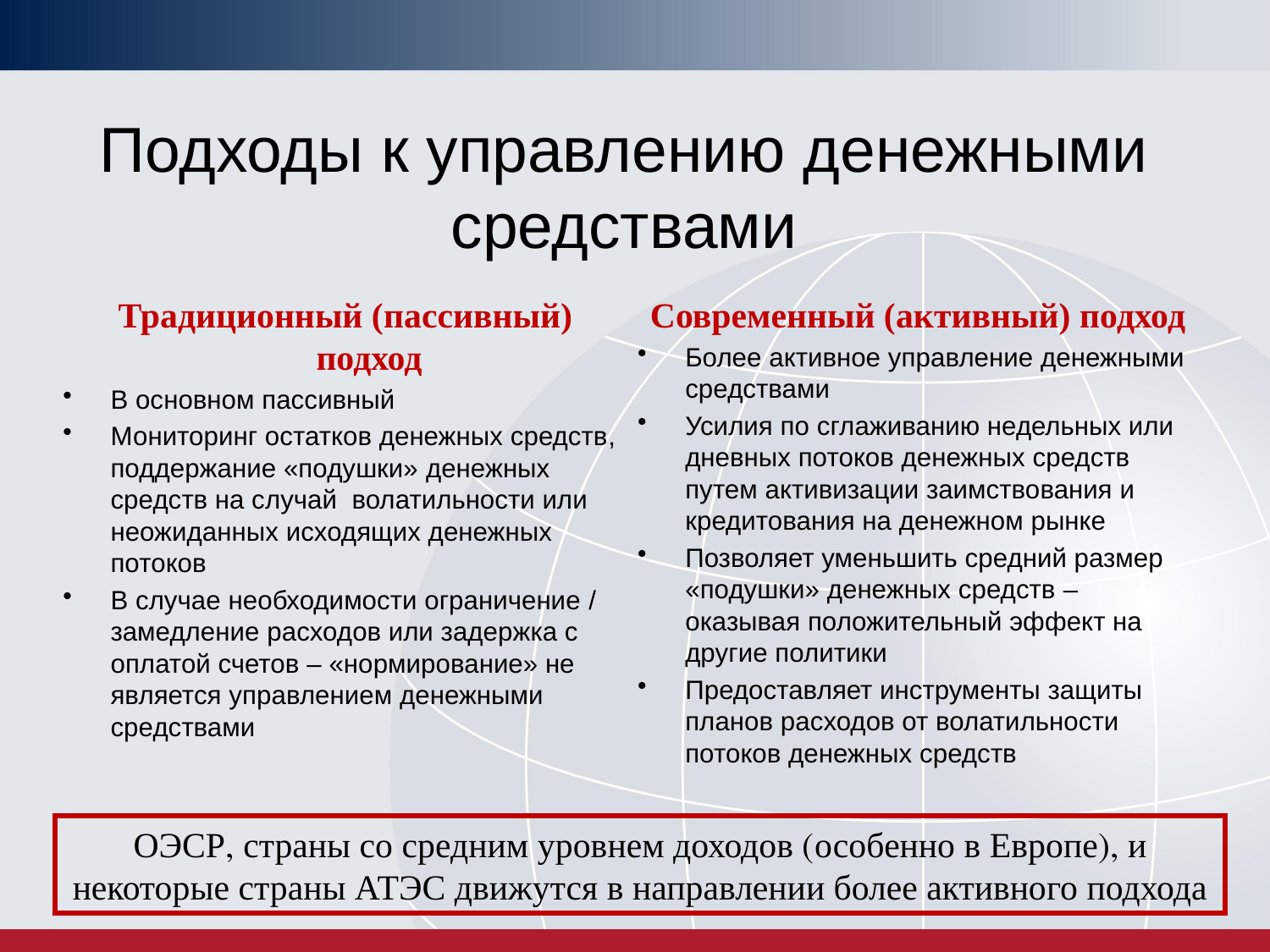

# Подходы к управлению денежными средствами
Традиционный (пассивный) подход
В основном пассивный
Мониторинг остатков денежных средств, поддержание «подушки» денежных средств на случай  волатильности или неожиданных исходящих денежных потоков
В случае необходимости ограничение / замедление расходов или задержка с оплатой счетов – «нормирование» не является управлением денежными средствами
Современный (активный) подход
Более активное управление денежными средствами
Усилия по сглаживанию недельных или дневных потоков денежных средств путем активизации заимствования и кредитования на денежном рынке
Позволяет уменьшить средний размер «подушки» денежных средств – оказывая положительный эффект на другие политики
Предоставляет инструменты защиты планов расходов от волатильности потоков денежных средств
ОЭСР, страны со средним уровнем доходов (особенно в Европе), и некоторые страны АТЭС движутся в направлении более активного подхода